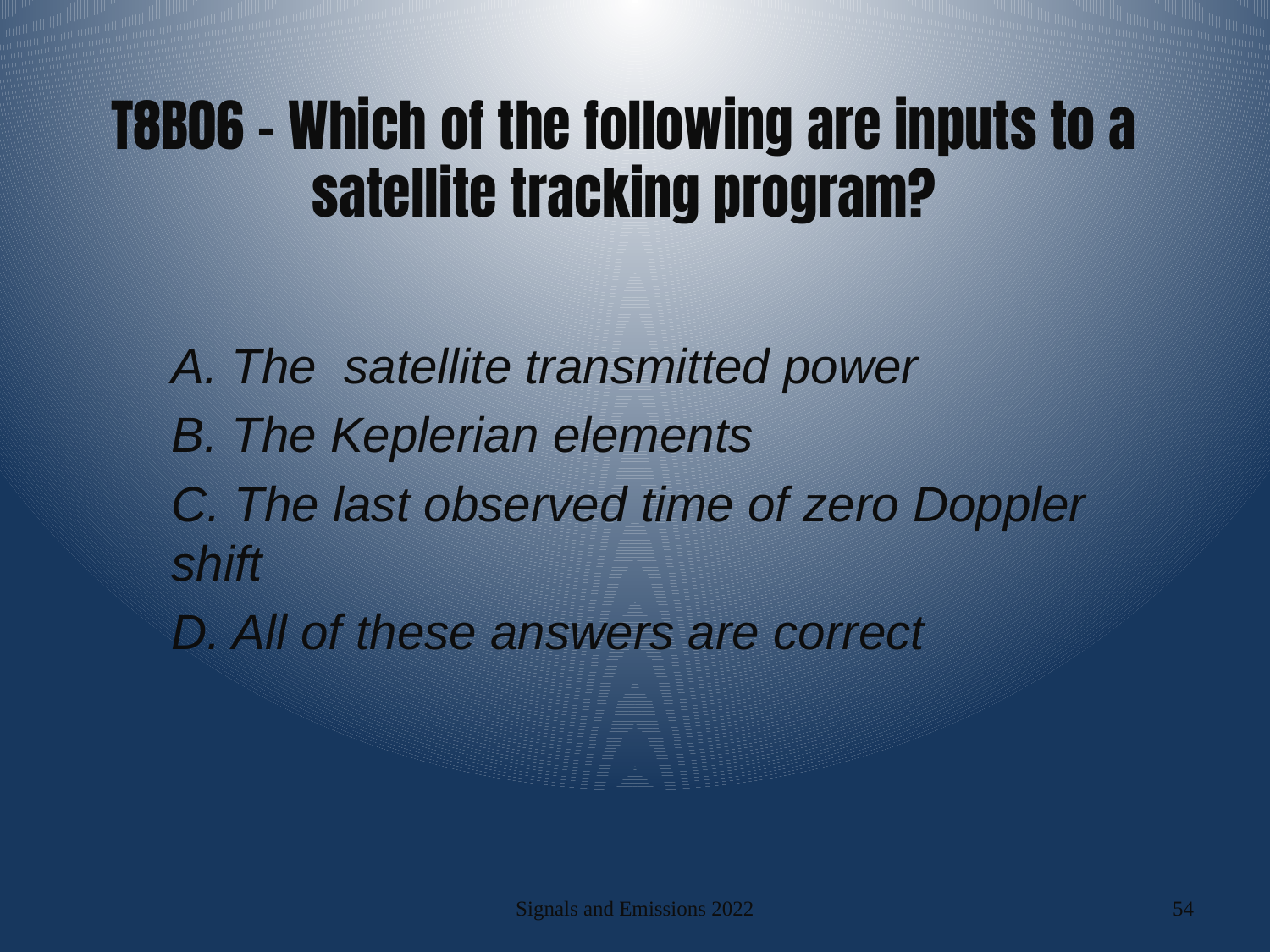

# T8B06 - Which of the following are inputs to a satellite tracking program?
A. The  satellite transmitted power
B. The Keplerian elements
C. The last observed time of zero Doppler shift
D. All of these answers are correct

Signals and Emissions 2022
54